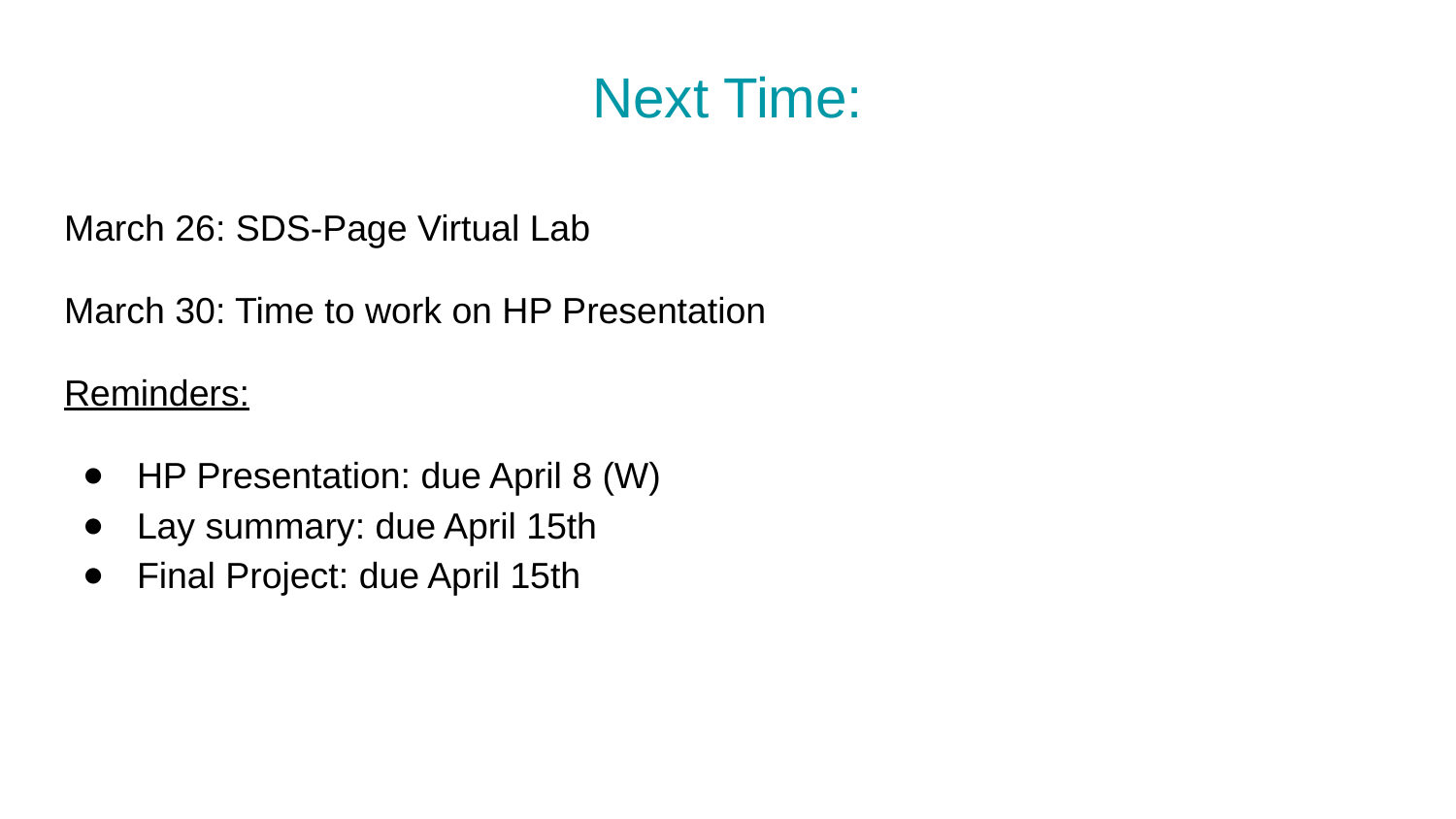

# Next Time:
March 26: SDS-Page Virtual Lab
March 30: Time to work on HP Presentation
Reminders:
HP Presentation: due April 8 (W)
Lay summary: due April 15th
Final Project: due April 15th